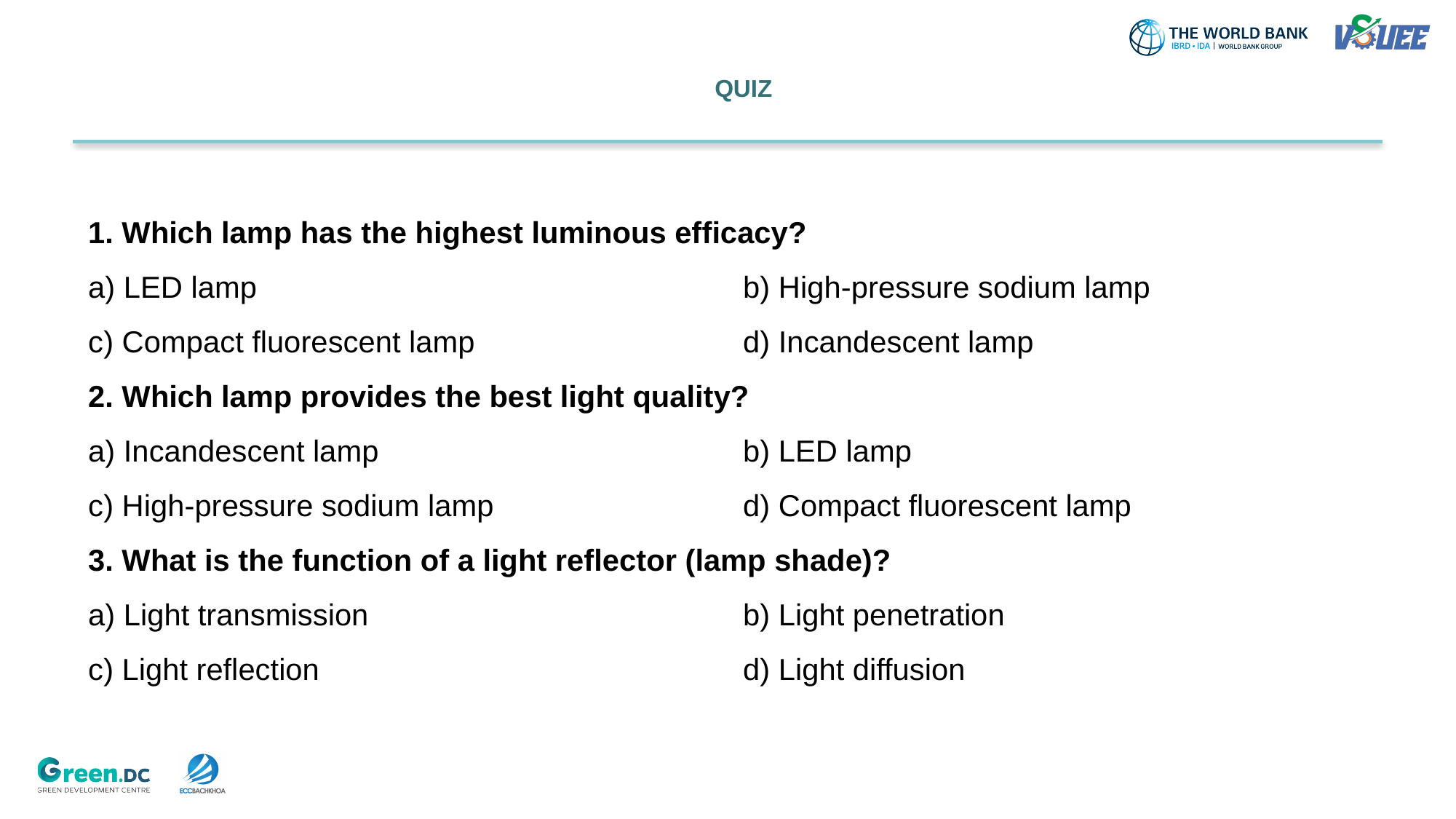

# QUIZ
 Which lamp has the highest luminous efficacy?
a) LED lamp					b) High-pressure sodium lamp
c) Compact fluorescent lamp			d) Incandescent lamp
 Which lamp provides the best light quality?
a) Incandescent lamp				b) LED lamp
c) High-pressure sodium lamp			d) Compact fluorescent lamp
 What is the function of a light reflector (lamp shade)?
a) Light transmission				b) Light penetration
c) Light reflection				d) Light diffusion